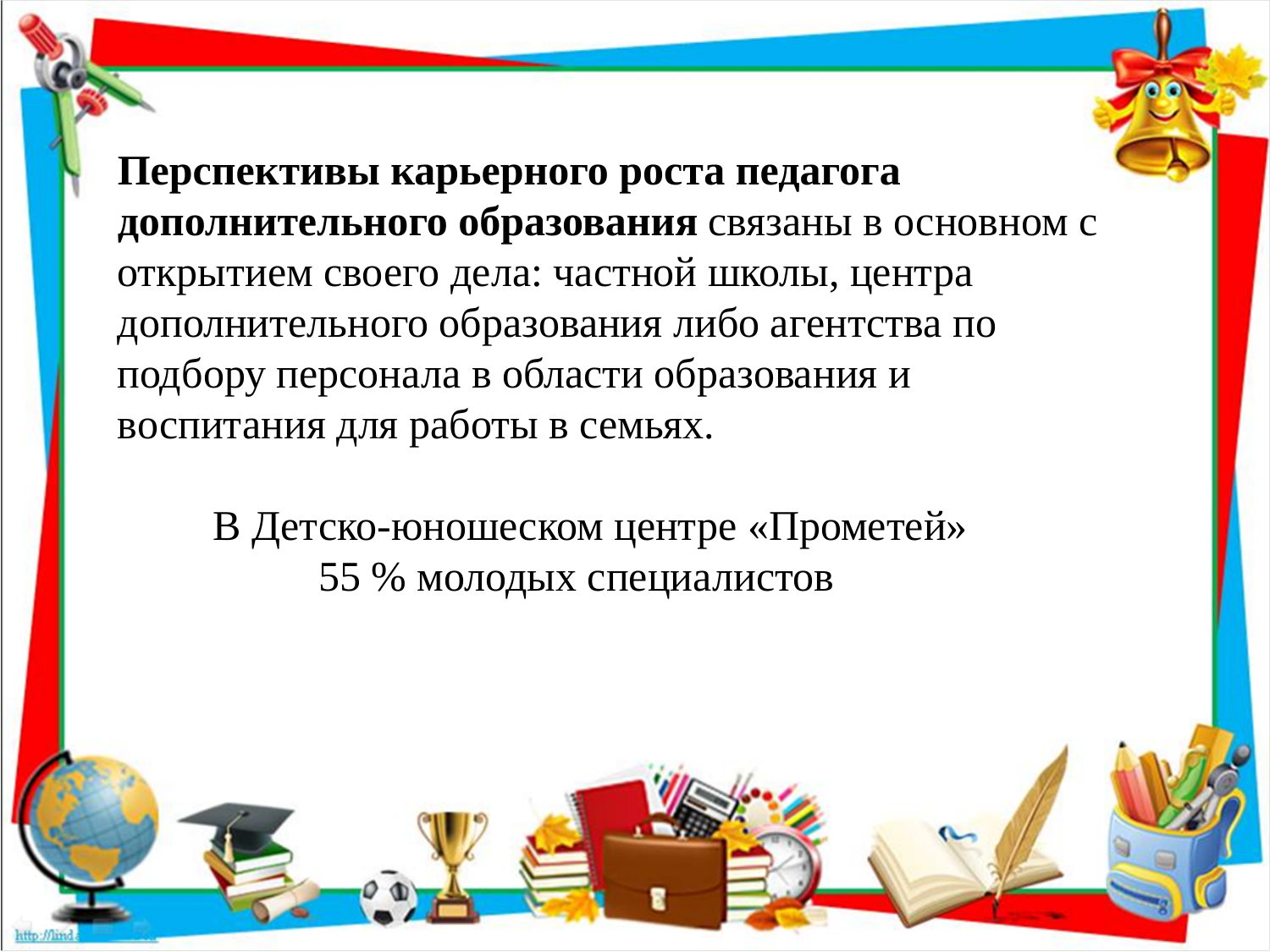

Перспективы карьерного роста педагога дополнительного образования связаны в основном с открытием своего дела: частной школы, центра дополнительного образования либо агентства по подбору персонала в области образования и воспитания для работы в семьях.

         В Детско-юношеском центре «Прометей»
                   55 % молодых специалистов